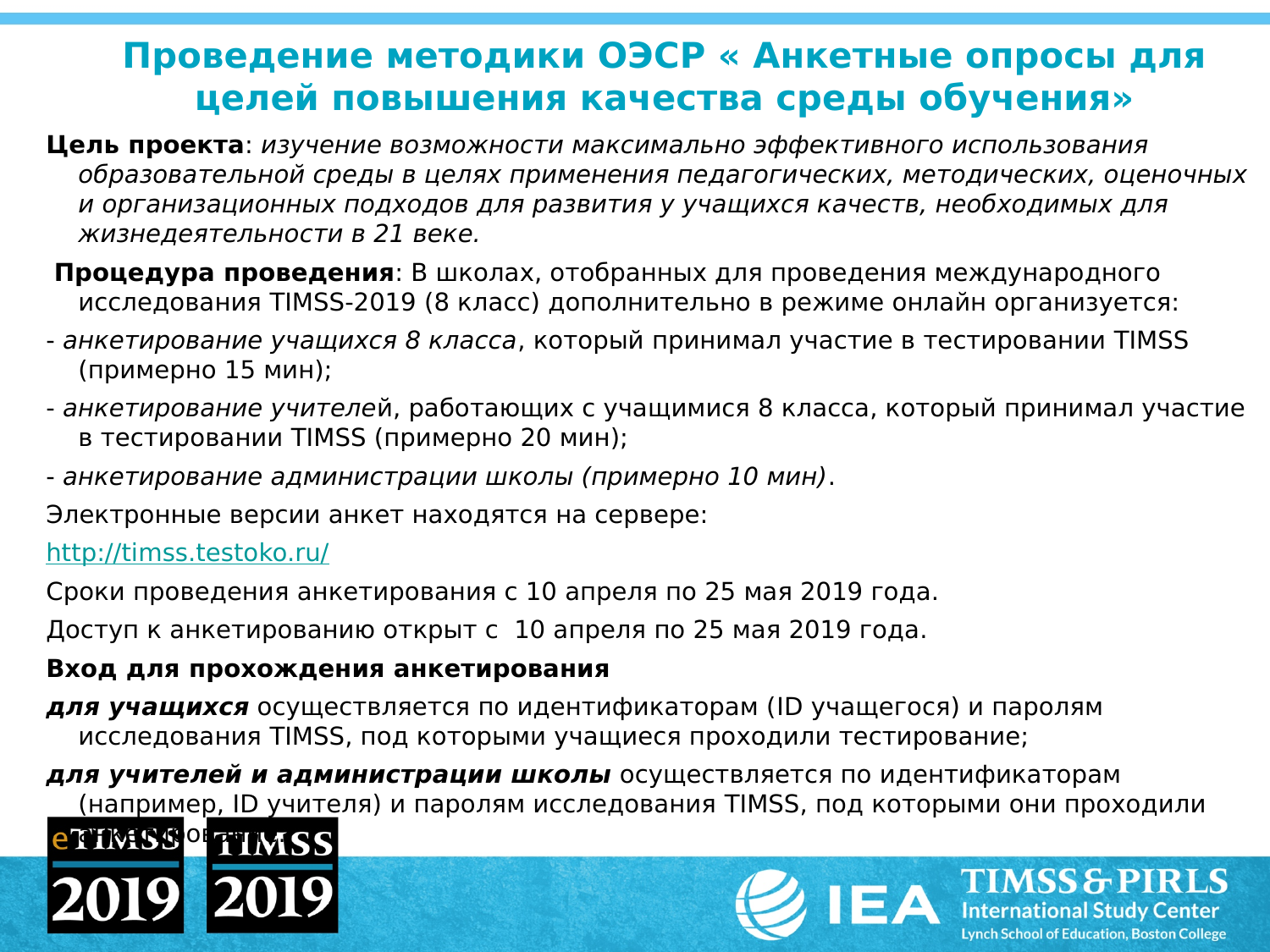

# Проведение методики ОЭСР « Анкетные опросы для целей повышения качества среды обучения»
Цель проекта: изучение возможности максимально эффективного использования образовательной среды в целях применения педагогических, методических, оценочных и организационных подходов для развития у учащихся качеств, необходимых для жизнедеятельности в 21 веке.
 Процедура проведения: В школах, отобранных для проведения международного исследования TIMSS-2019 (8 класс) дополнительно в режиме онлайн организуется:
- анкетирование учащихся 8 класса, который принимал участие в тестировании TIMSS (примерно 15 мин);
- анкетирование учителей, работающих с учащимися 8 класса, который принимал участие в тестировании TIMSS (примерно 20 мин);
- анкетирование администрации школы (примерно 10 мин).
Электронные версии анкет находятся на сервере:
http://timss.testoko.ru/
Сроки проведения анкетирования с 10 апреля по 25 мая 2019 года.
Доступ к анкетированию открыт с  10 апреля по 25 мая 2019 года.
Вход для прохождения анкетирования
для учащихся осуществляется по идентификаторам (ID учащегося) и паролям исследования TIMSS, под которыми учащиеся проходили тестирование;
для учителей и администрации школы осуществляется по идентификаторам (например, ID учителя) и паролям исследования TIMSS, под которыми они проходили анкетирование.